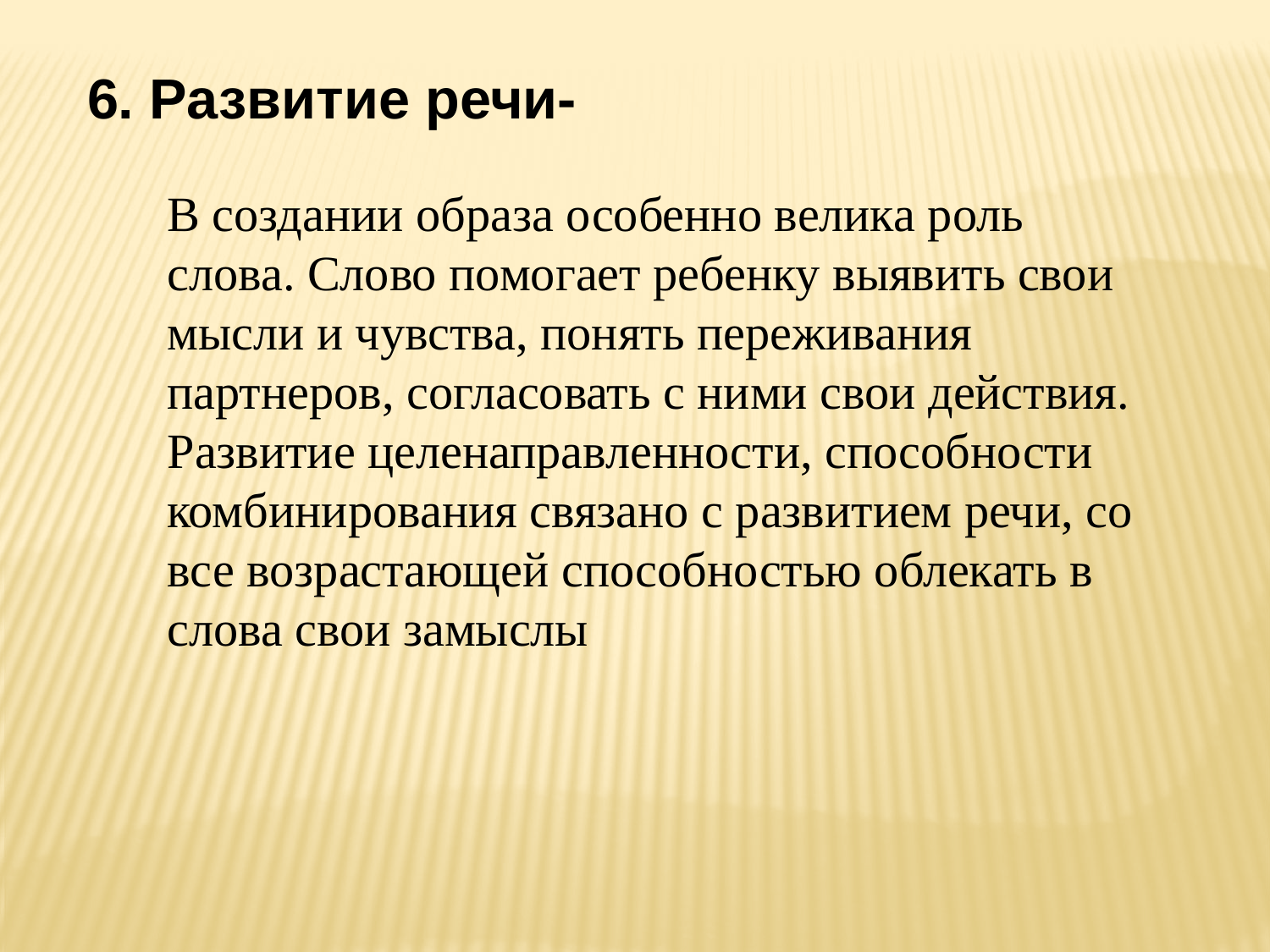

6. Развитие речи-
В создании образа особенно велика роль слова. Слово помогает ребенку выявить свои мысли и чувства, понять переживания партнеров, согласовать с ними свои действия. Развитие целенаправленности, способности комбинирования связано с развитием речи, со все возрастающей способностью облекать в слова свои замыслы